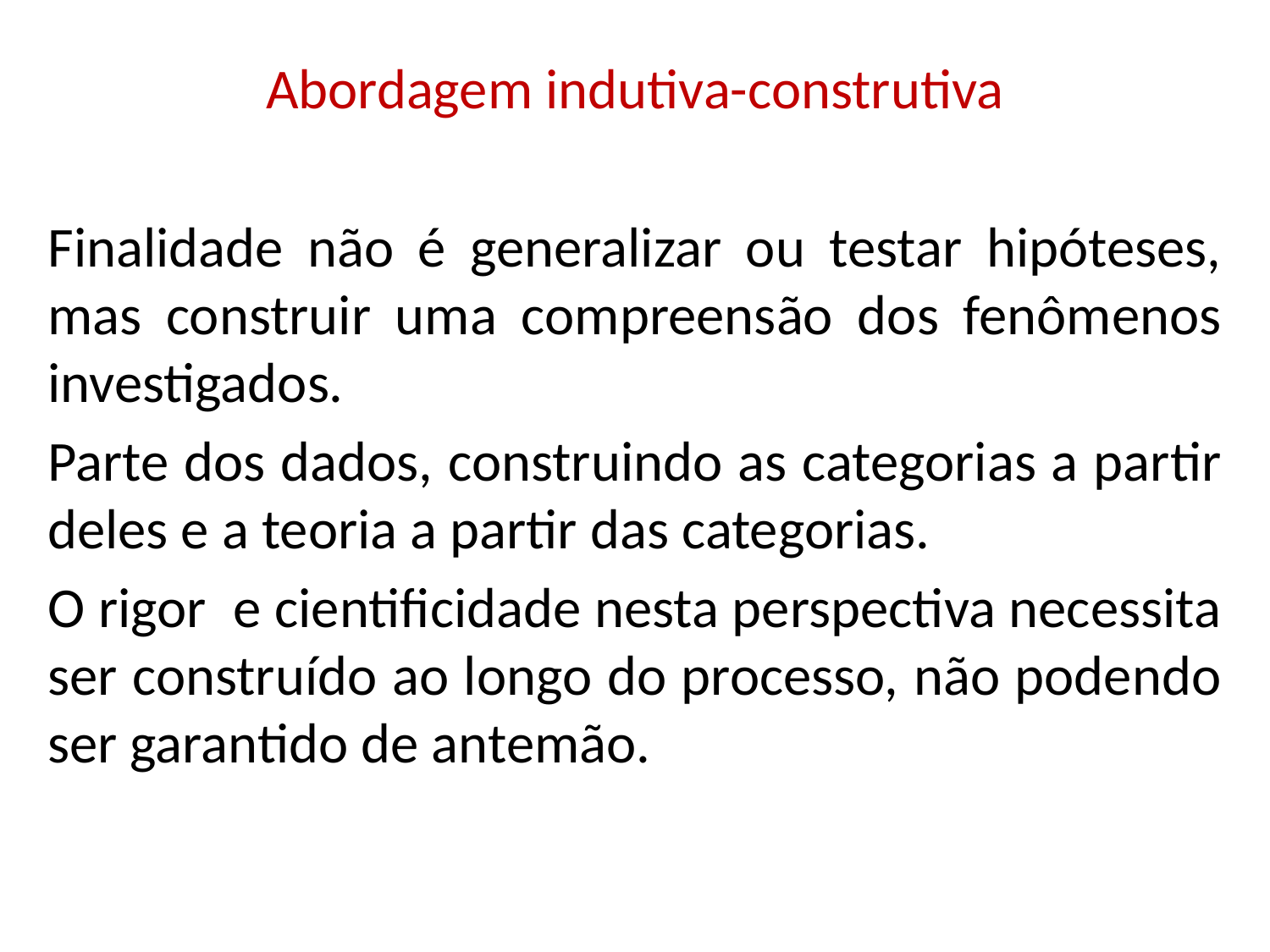

Abordagem indutiva-construtiva

Finalidade não é generalizar ou testar hipóteses, mas construir uma compreensão dos fenômenos investigados.
Parte dos dados, construindo as categorias a partir deles e a teoria a partir das categorias.
O rigor  e cientificidade nesta perspectiva necessita ser construído ao longo do processo, não podendo ser garantido de antemão.